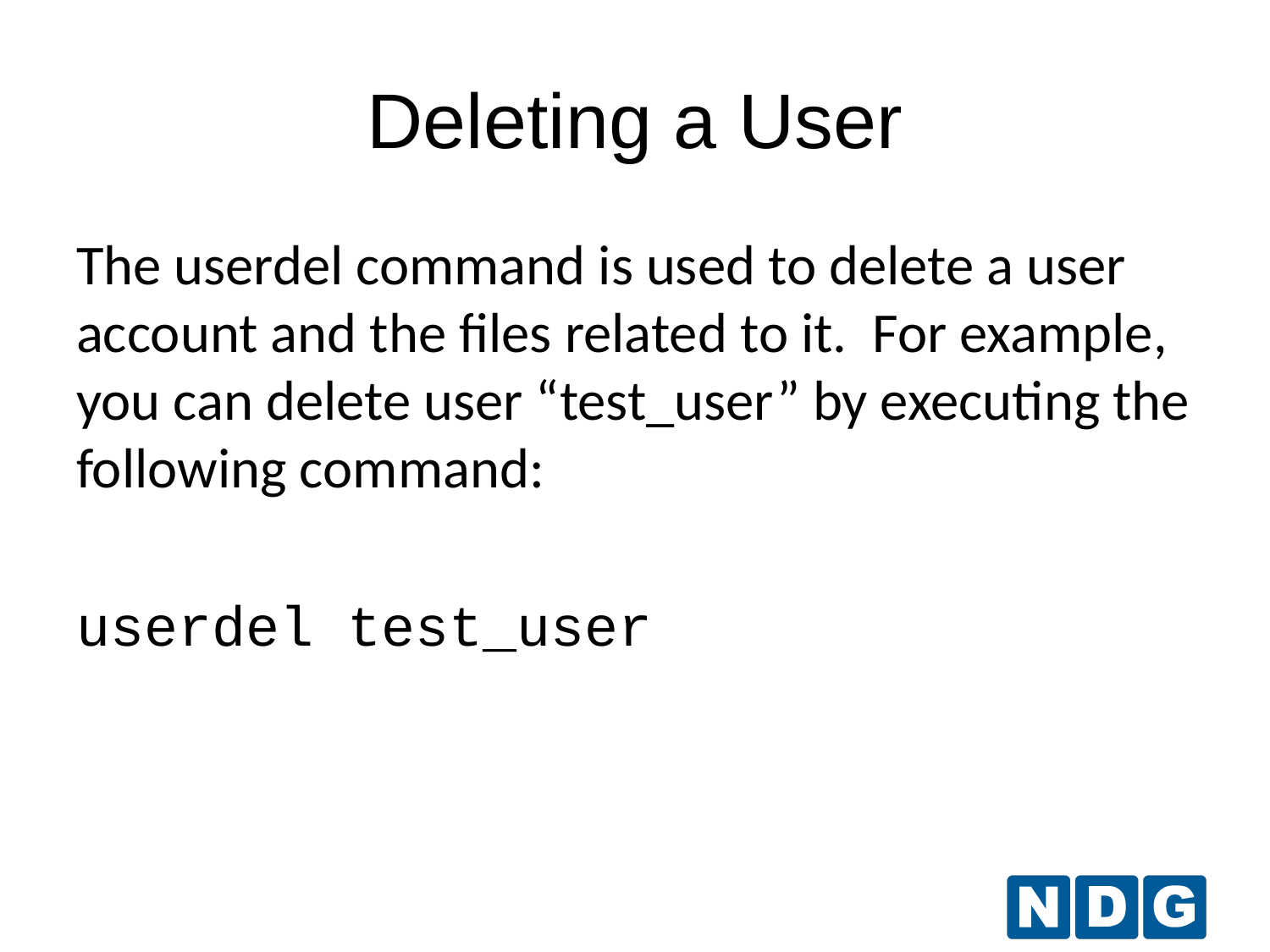

Deleting a User
The userdel command is used to delete a user account and the files related to it.  For example, you can delete user “test_user” by executing the following command:

userdel test_user